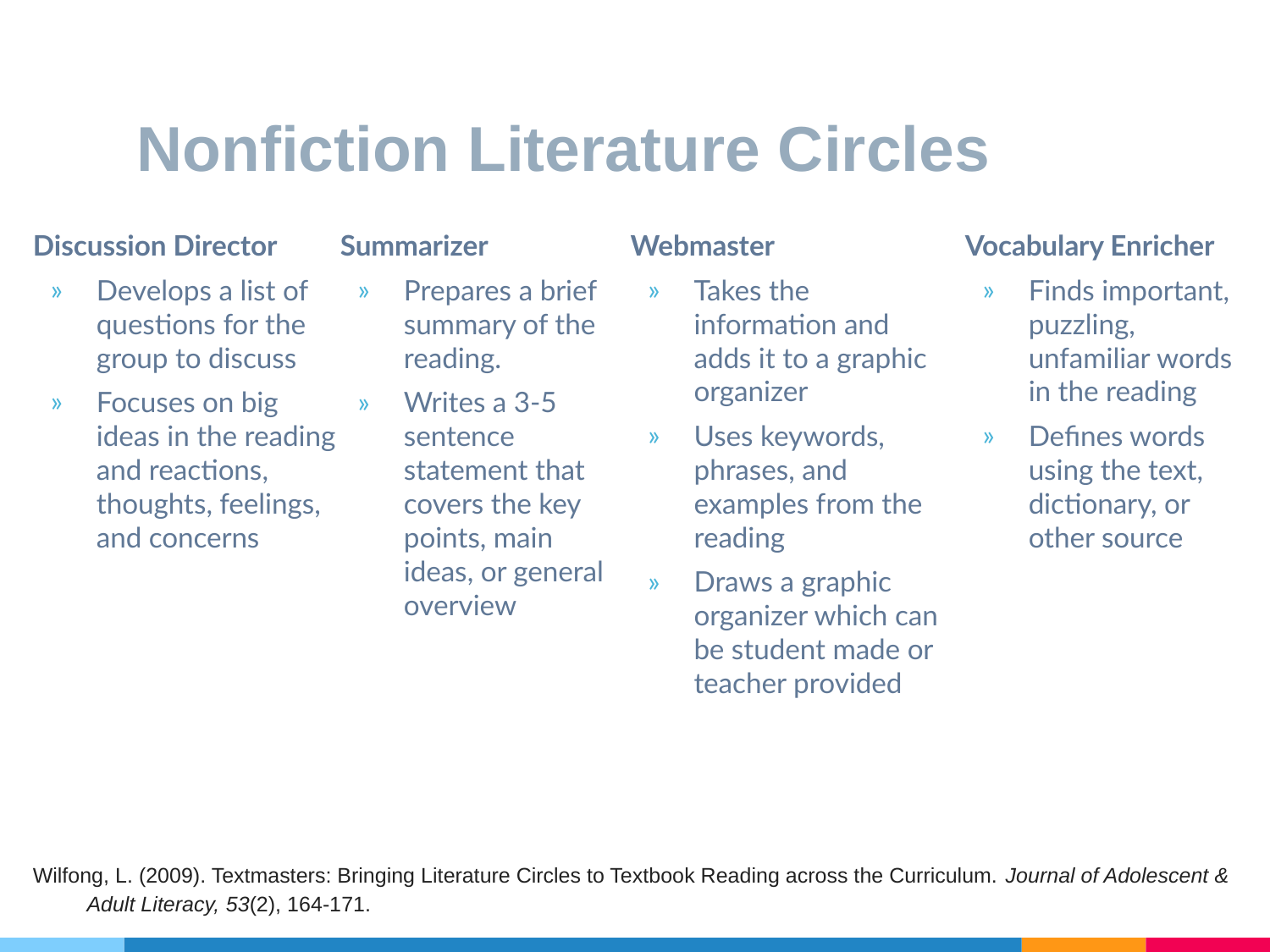

# Nonfiction Literature Circles
Discussion Director
Develops a list of questions for the group to discuss
Focuses on big ideas in the reading and reactions, thoughts, feelings, and concerns
Summarizer
Prepares a brief summary of the reading.
Writes a 3-5 sentence statement that covers the key points, main ideas, or general overview
Webmaster
Takes the information and adds it to a graphic organizer
Uses keywords, phrases, and examples from the reading
Draws a graphic organizer which can be student made or teacher provided

Vocabulary Enricher
Finds important, puzzling, unfamiliar words in the reading
Defines words using the text,  dictionary, or other source

Wilfong, L. (2009). Textmasters: Bringing Literature Circles to Textbook Reading across the Curriculum. Journal of Adolescent &
Adult Literacy, 53(2), 164-171.